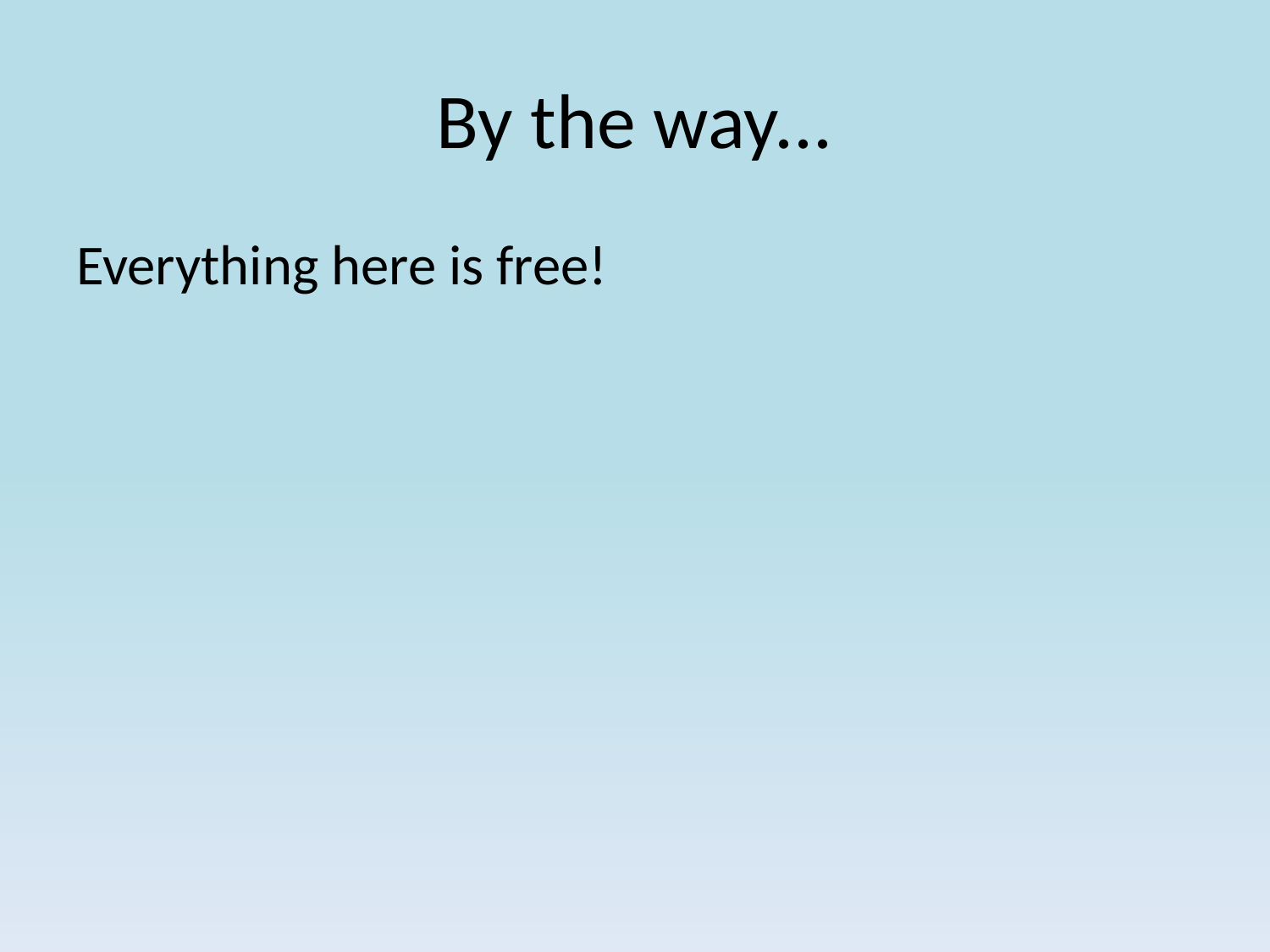

# By the way...
Everything here is free!